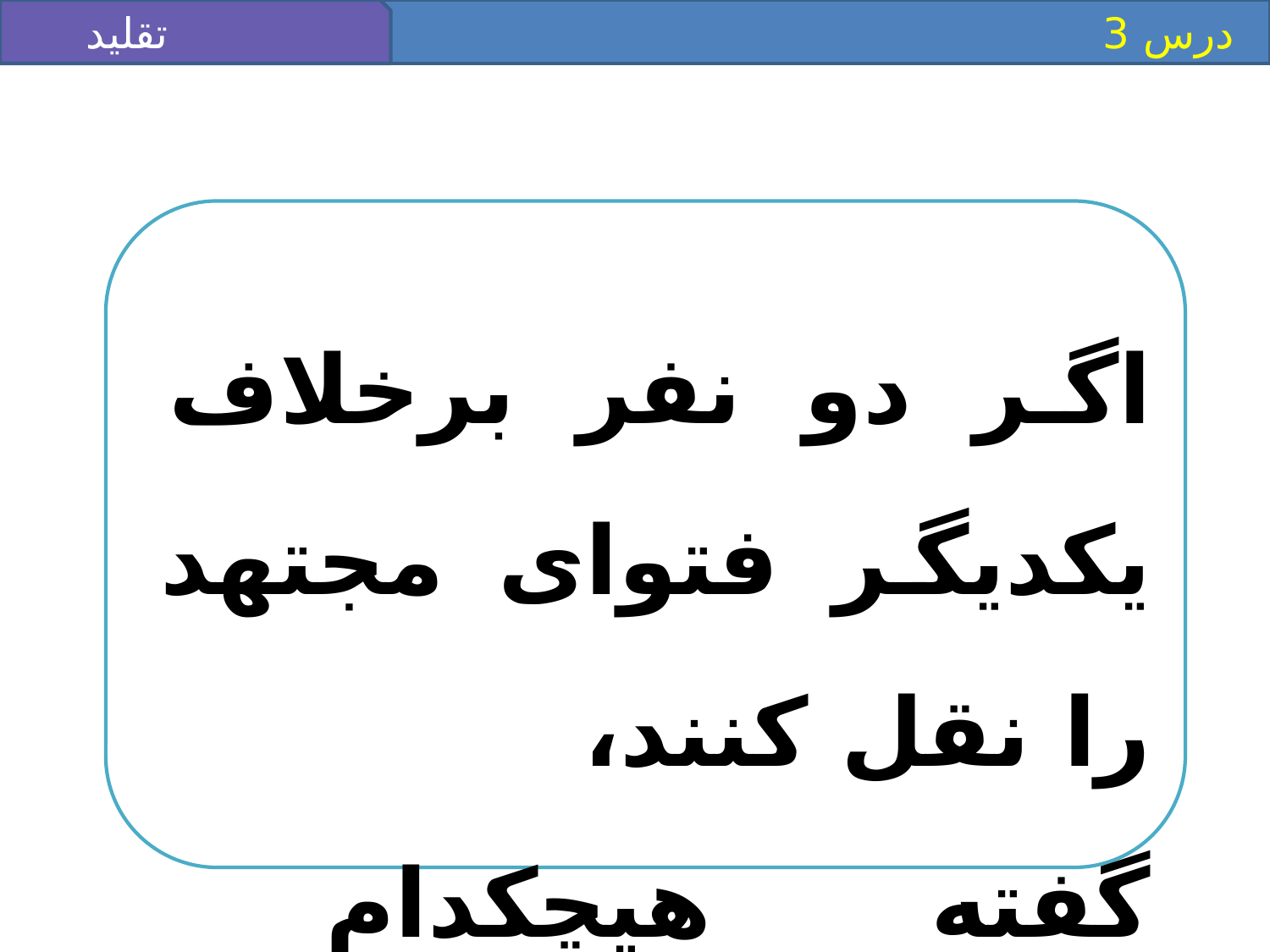

تقليد
 درس 3

اگر دو نفر برخلاف يكديگر فتواى مجتهد را نقل كنند،
گفته هيچكدام پذيرفته نيست.